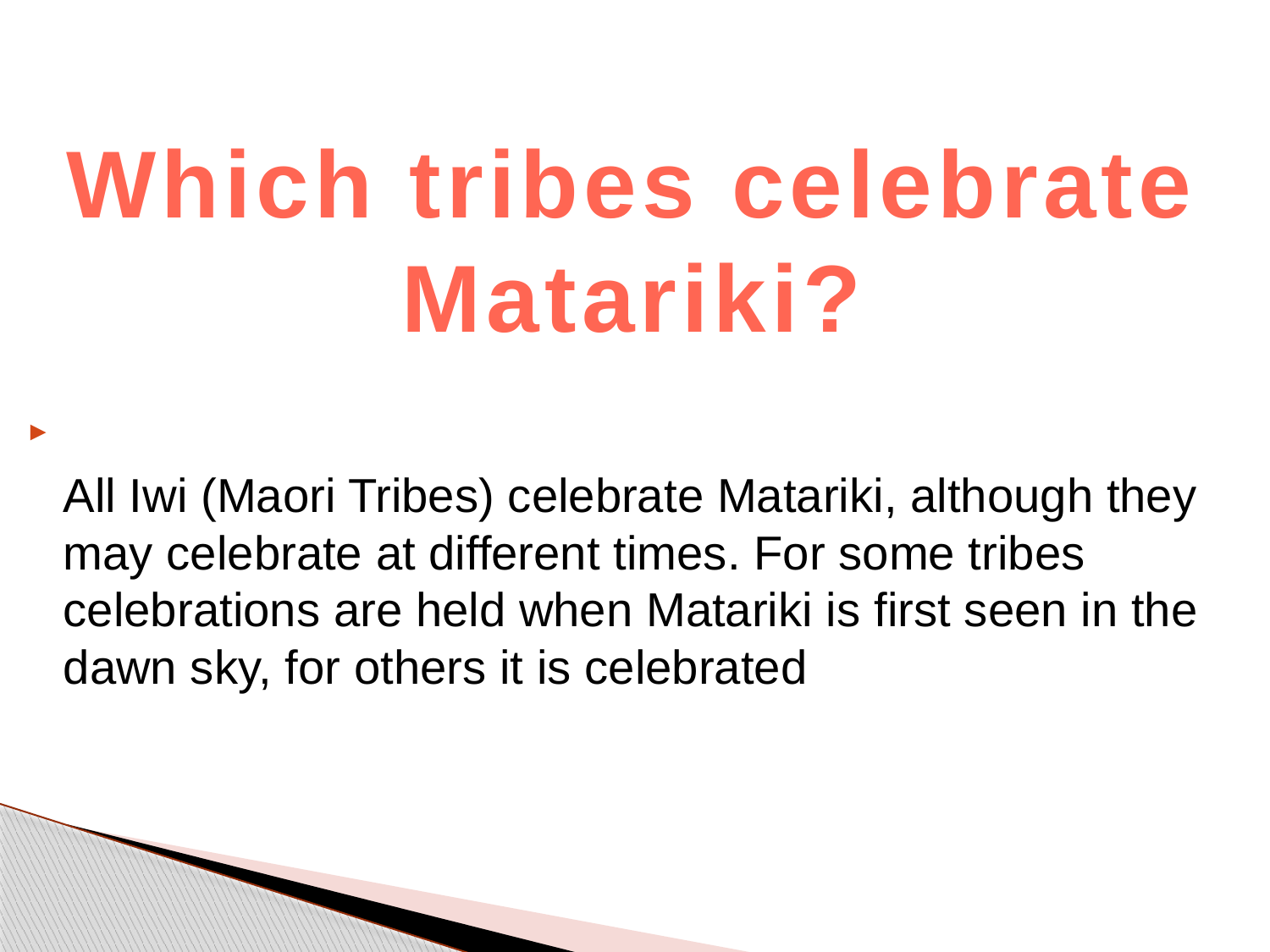

Which tribes celebrate Matariki?
All Iwi (Maori Tribes) celebrate Matariki, although they may celebrate at different times. For some tribes celebrations are held when Matariki is first seen in the dawn sky, for others it is celebrated